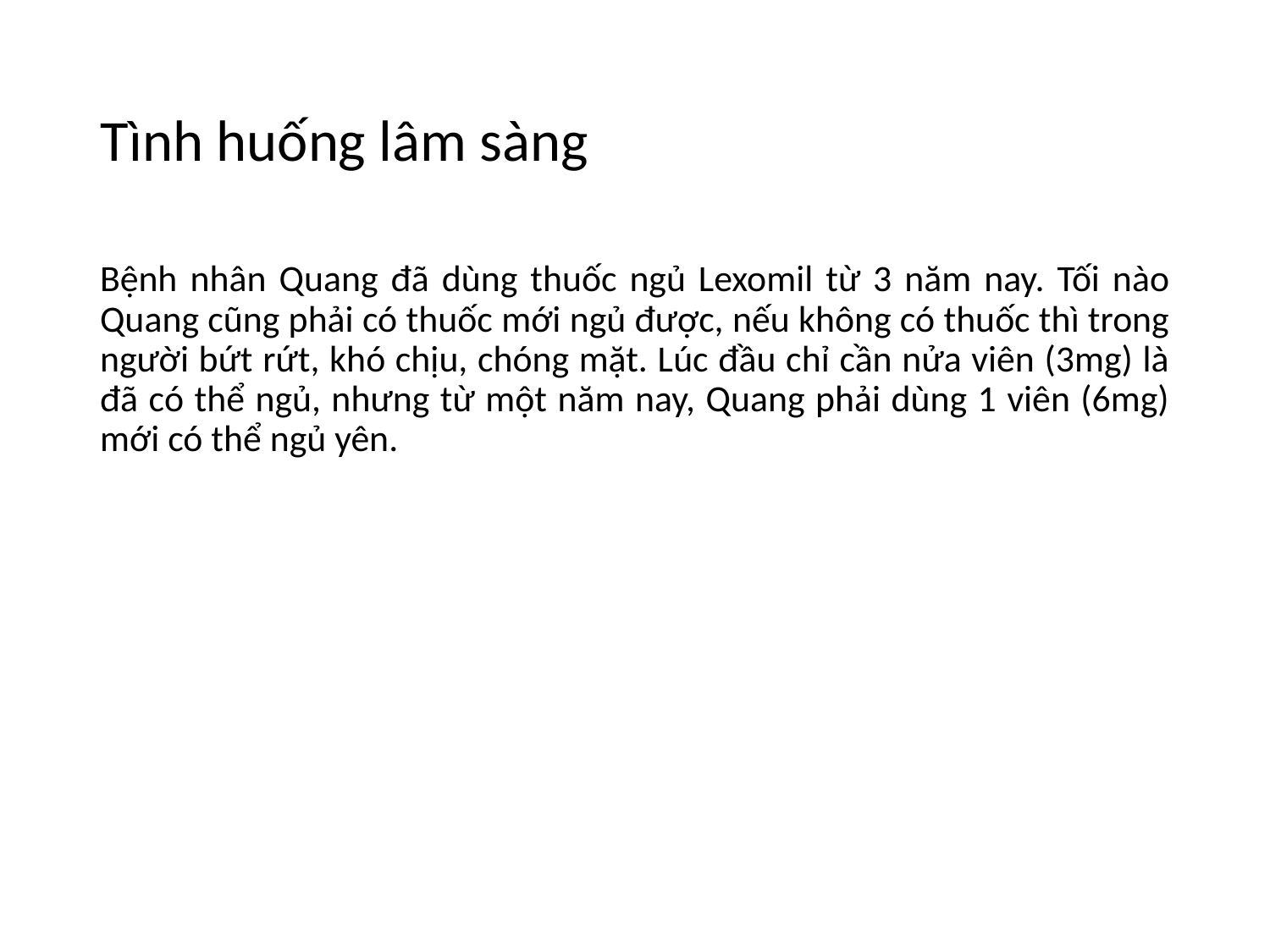

# Tình huống lâm sàng
Bệnh nhân Quang đã dùng thuốc ngủ Lexomil từ 3 năm nay. Tối nào Quang cũng phải có thuốc mới ngủ được, nếu không có thuốc thì trong người bứt rứt, khó chịu, chóng mặt. Lúc đầu chỉ cần nửa viên (3mg) là đã có thể ngủ, nhưng từ một năm nay, Quang phải dùng 1 viên (6mg) mới có thể ngủ yên.